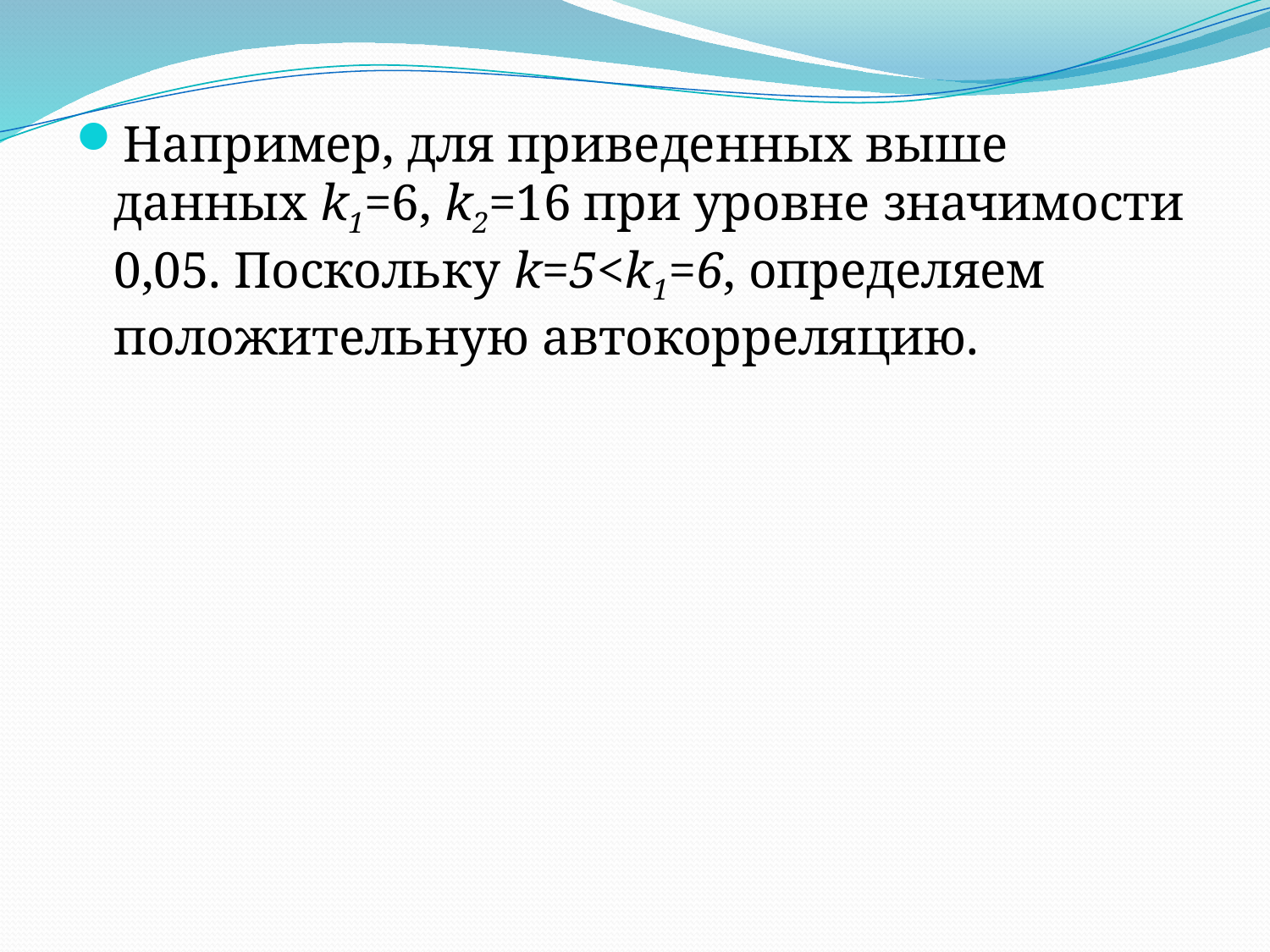

Например, для приведенных выше данных k1=6, k2=16 при уровне значимости 0,05. Поскольку k=5<k1=6, определяем положительную автокорреляцию.